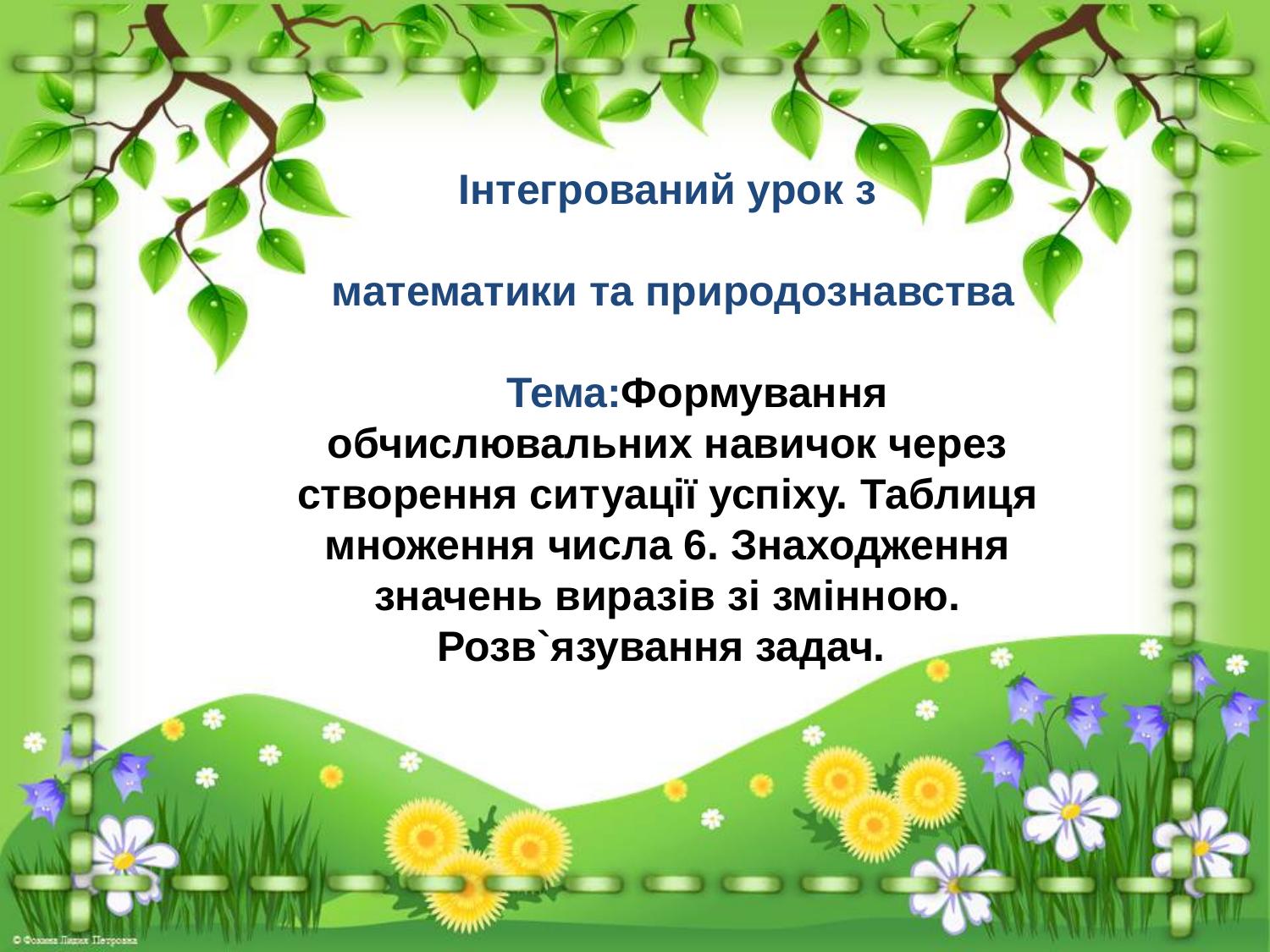

Інтегрований урок з

 математики та природознавства

     Тема:Формування обчислювальних навичок через створення ситуації успіху. Таблиця множення числа 6. Знаходження значень виразів зі змінною. Розв`язування задач.